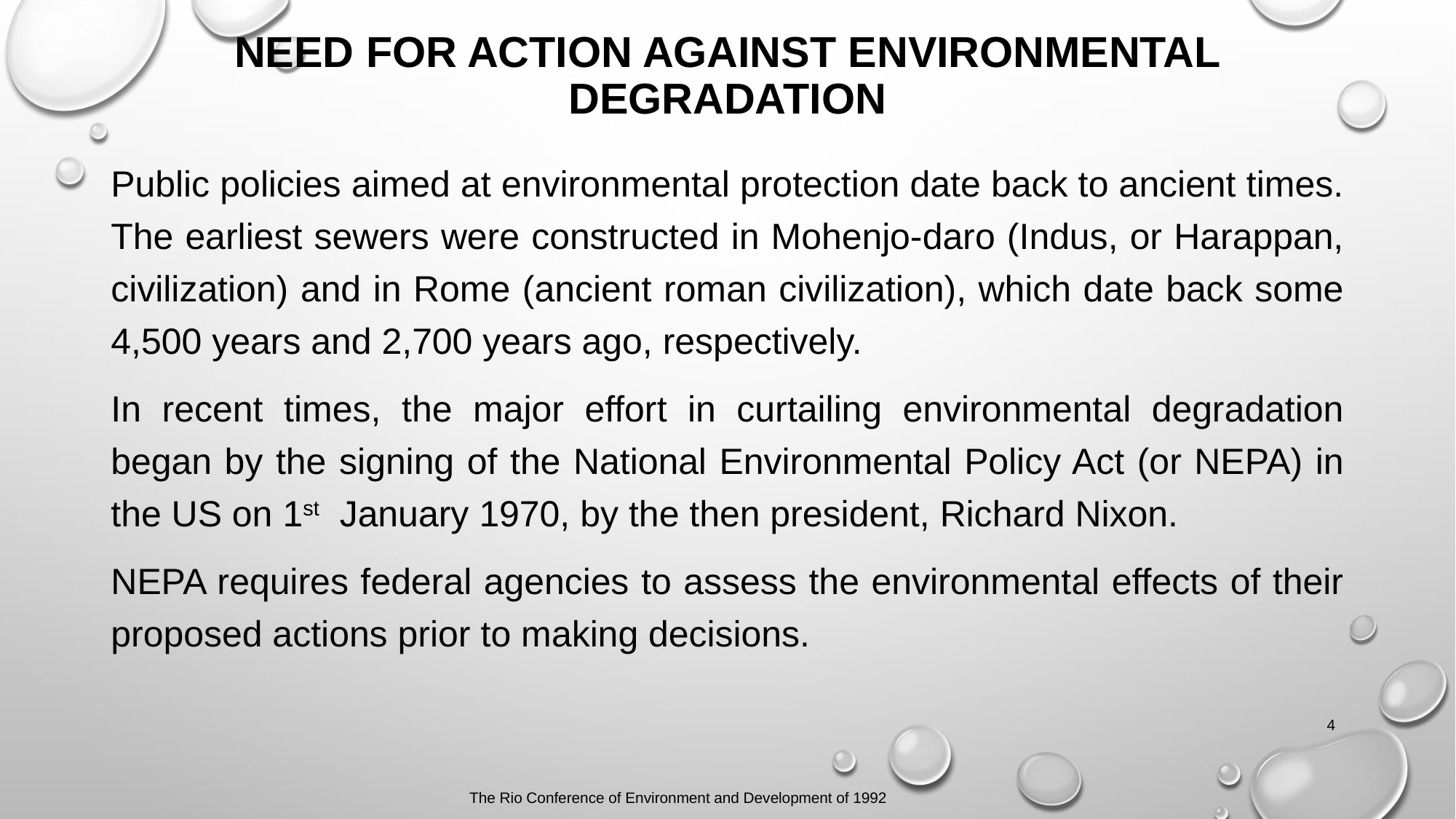

# Need for action against environmental degradation
Public policies aimed at environmental protection date back to ancient times. The earliest sewers were constructed in Mohenjo-daro (Indus, or Harappan, civilization) and in Rome (ancient roman civilization), which date back some 4,500 years and 2,700 years ago, respectively.
In recent times, the major effort in curtailing environmental degradation began by the signing of the National Environmental Policy Act (or NEPA) in the US on 1st  January 1970, by the then president, Richard Nixon.
NEPA requires federal agencies to assess the environmental effects of their proposed actions prior to making decisions.
4
The Rio Conference of Environment and Development of 1992